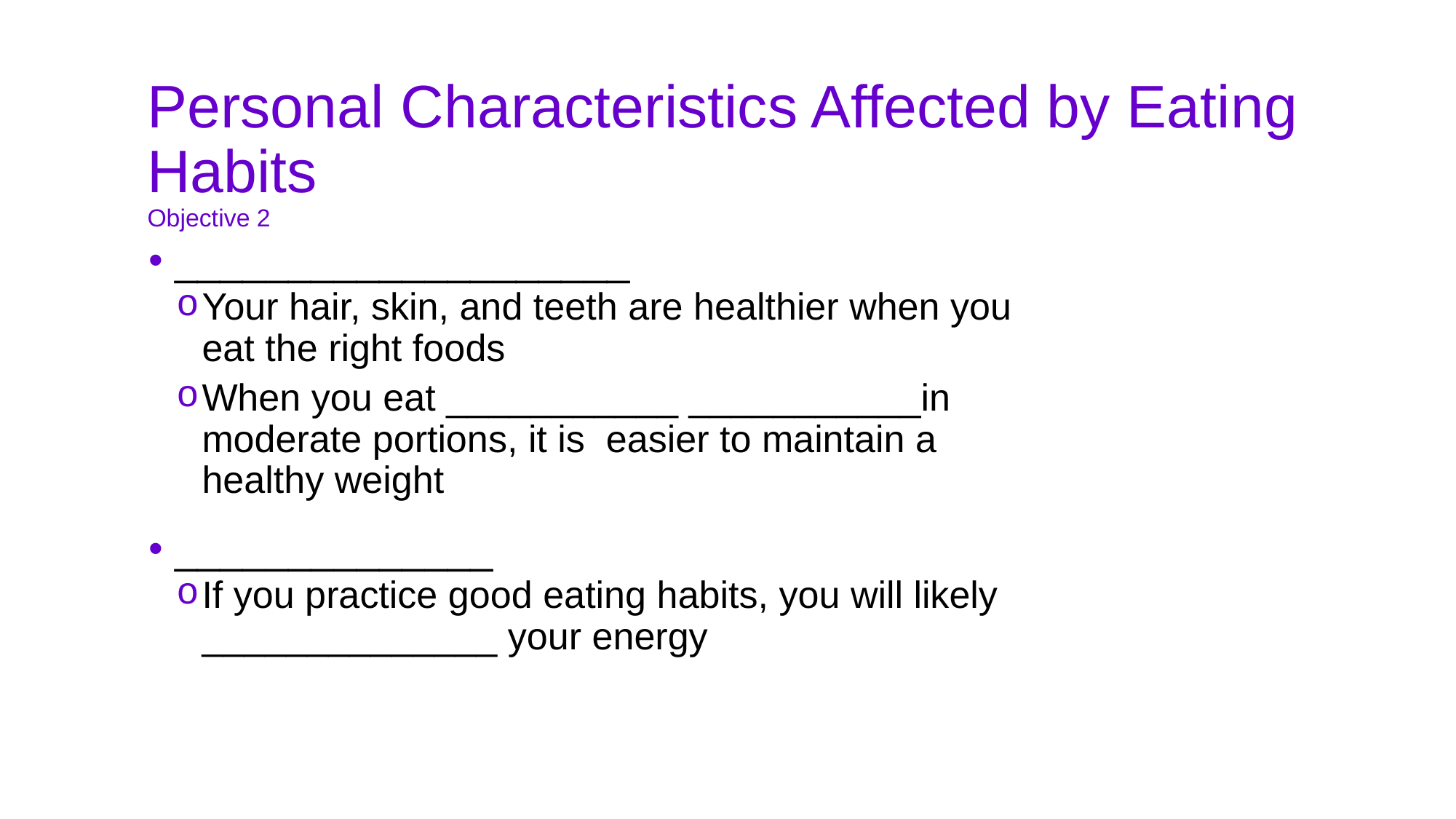

# Personal Characteristics Affected by Eating Habits Objective 2
____________________
Your hair, skin, and teeth are healthier when you eat the right foods
When you eat ___________ ___________in moderate portions, it is  easier to maintain a healthy weight
______________
If you practice good eating habits, you will likely ______________ your energy